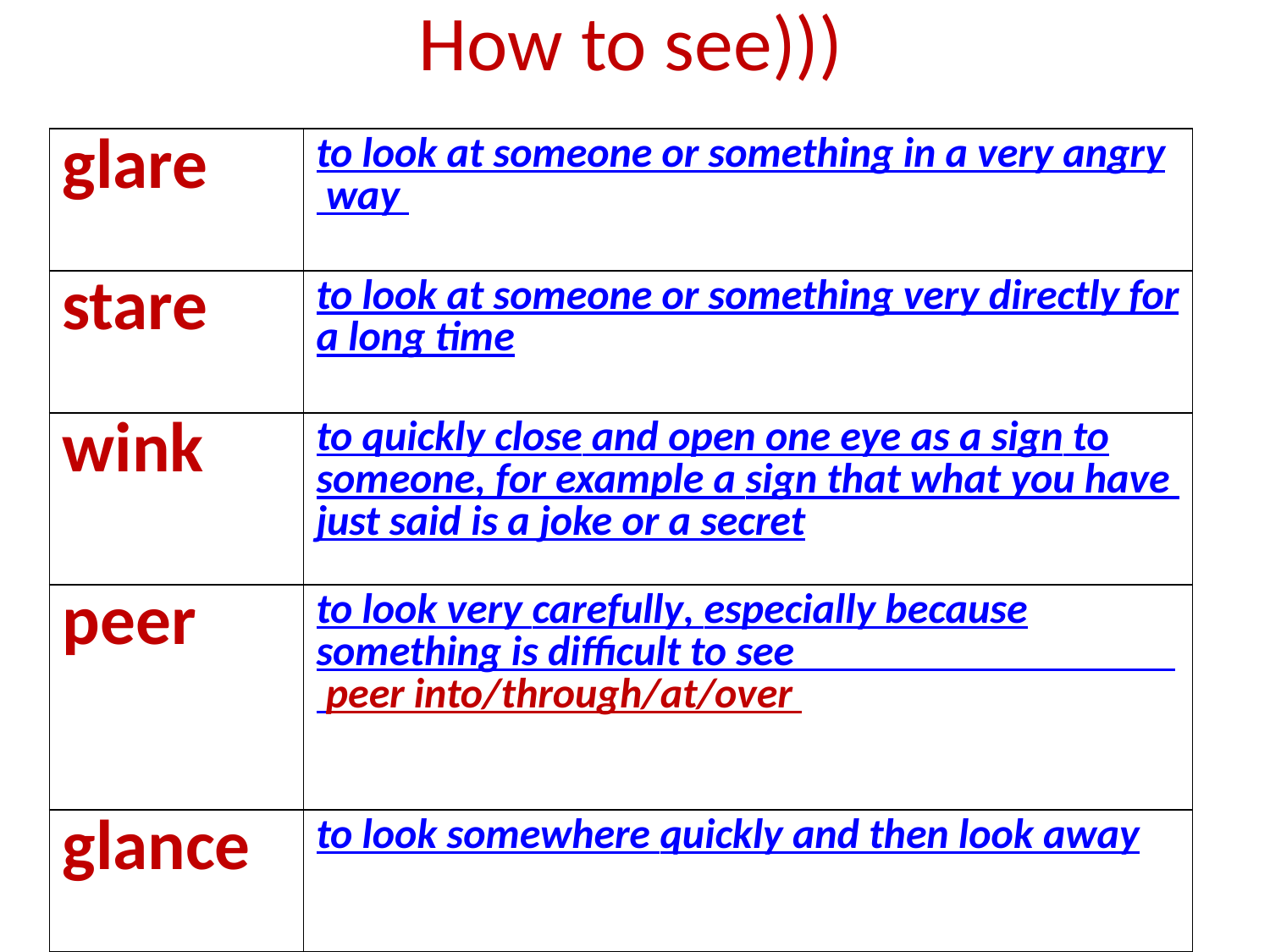

# How to see)))
| glare | to look at someone or something in a very angry way |
| --- | --- |
| stare | to look at someone or something very directly for a long time |
| wink | to quickly close and open one eye as a sign to someone, for example a sign that what you have just said is a joke or a secret |
| peer | to look very carefully, especially because something is difficult to see peer into/through/at/over |
| glance | to look somewhere quickly and then look away |